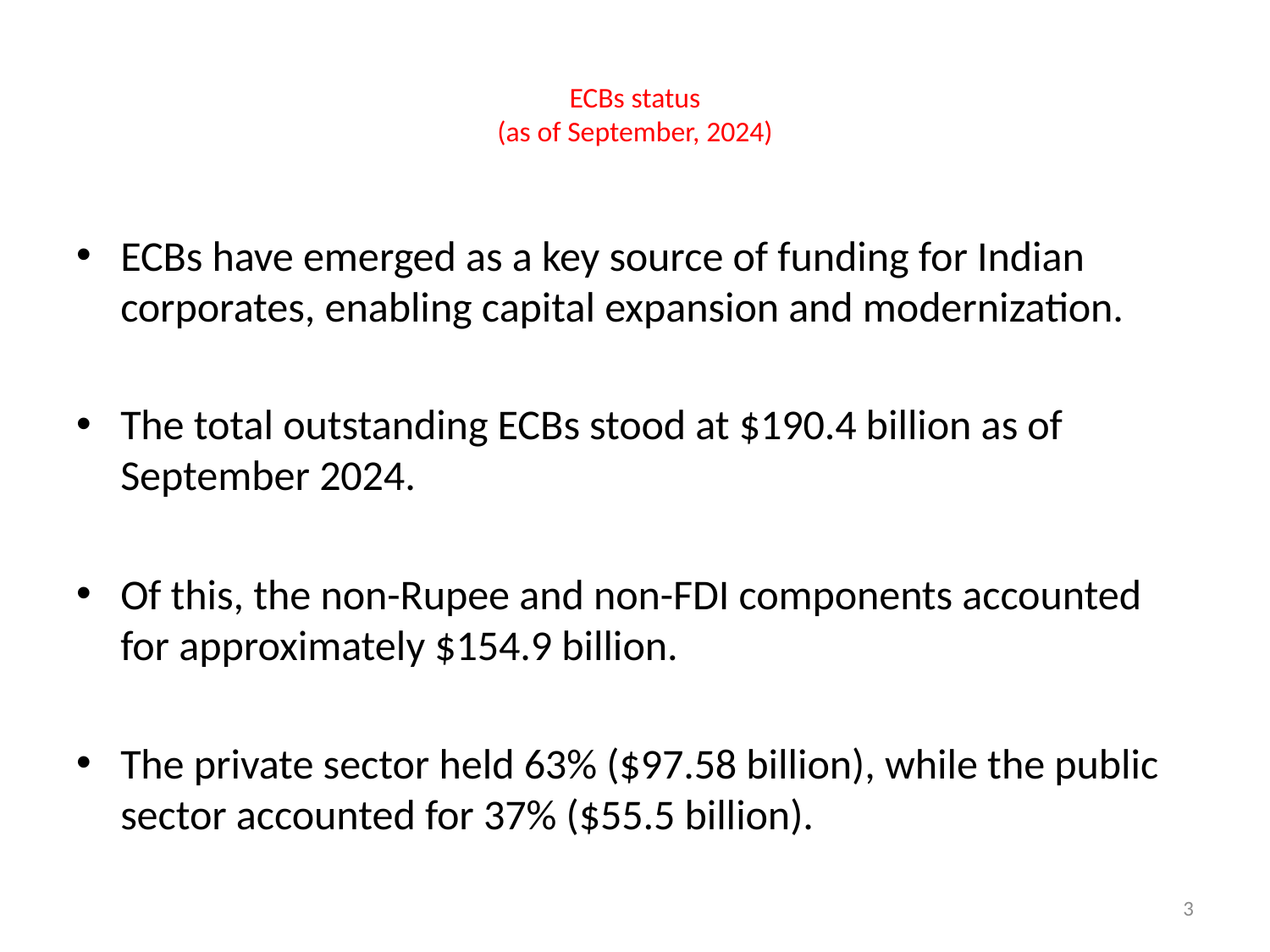

# ECBs status (as of September, 2024)
ECBs have emerged as a key source of funding for Indian corporates, enabling capital expansion and modernization.

The total outstanding ECBs stood at $190.4 billion as of September 2024.

Of this, the non-Rupee and non-FDI components accounted for approximately $154.9 billion.

The private sector held 63% ($97.58 billion), while the public sector accounted for 37% ($55.5 billion).

3